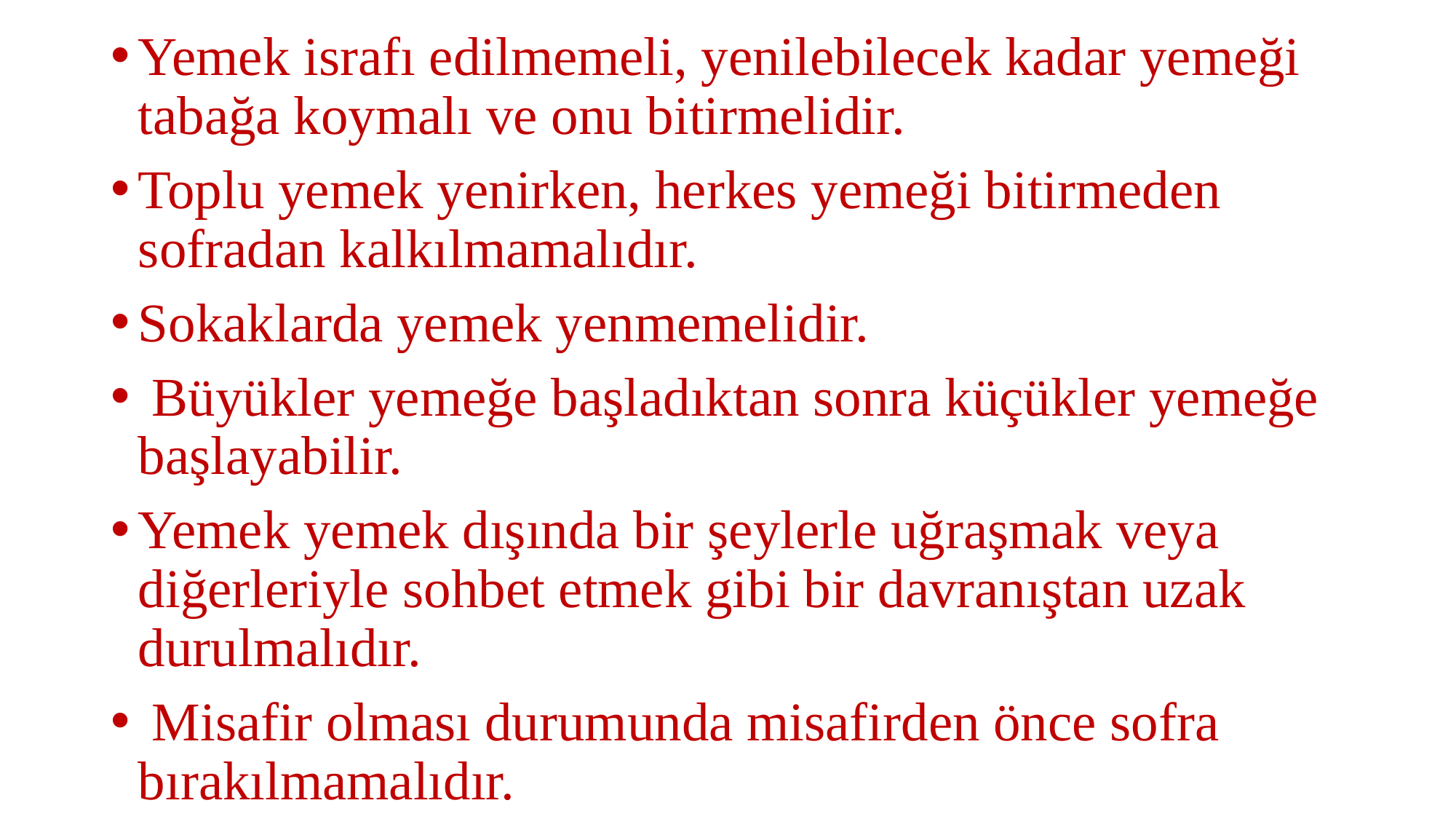

Yemek israfı edilmemeli, yenilebilecek kadar yemeği tabağa koymalı ve onu bitirmelidir.
Toplu yemek yenirken, herkes yemeği bitirmeden sofradan kalkılmamalıdır.
Sokaklarda yemek yenmemelidir.
 Büyükler yemeğe başladıktan sonra küçükler yemeğe başlayabilir.
Yemek yemek dışında bir şeylerle uğraşmak veya diğerleriyle sohbet etmek gibi bir davranıştan uzak durulmalıdır.
 Misafir olması durumunda misafirden önce sofra bırakılmamalıdır.